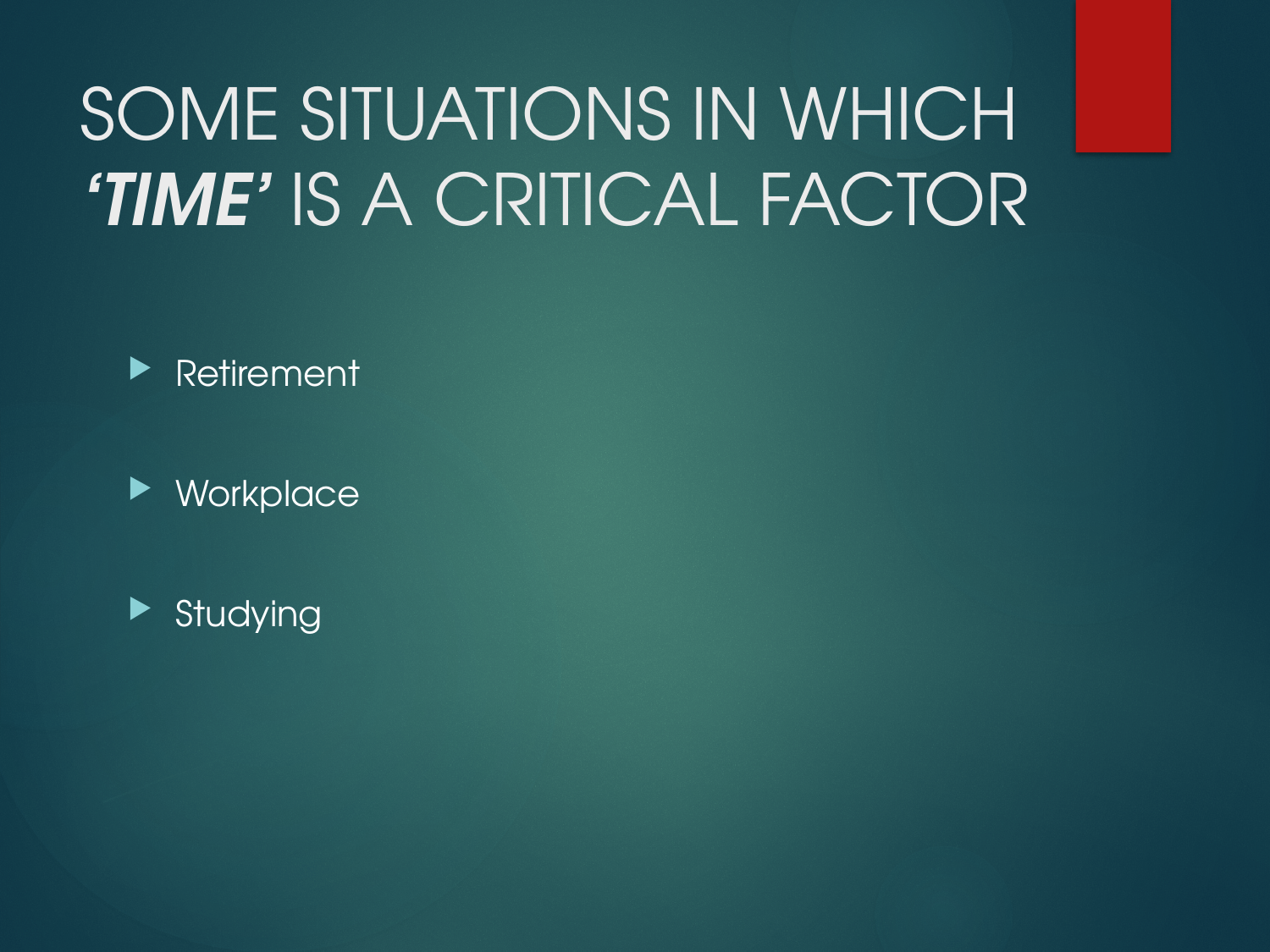

# SOME SITUATIONS IN WHICH ‘TIME’ IS A CRITICAL FACTOR

Retirement

Workplace

Studying